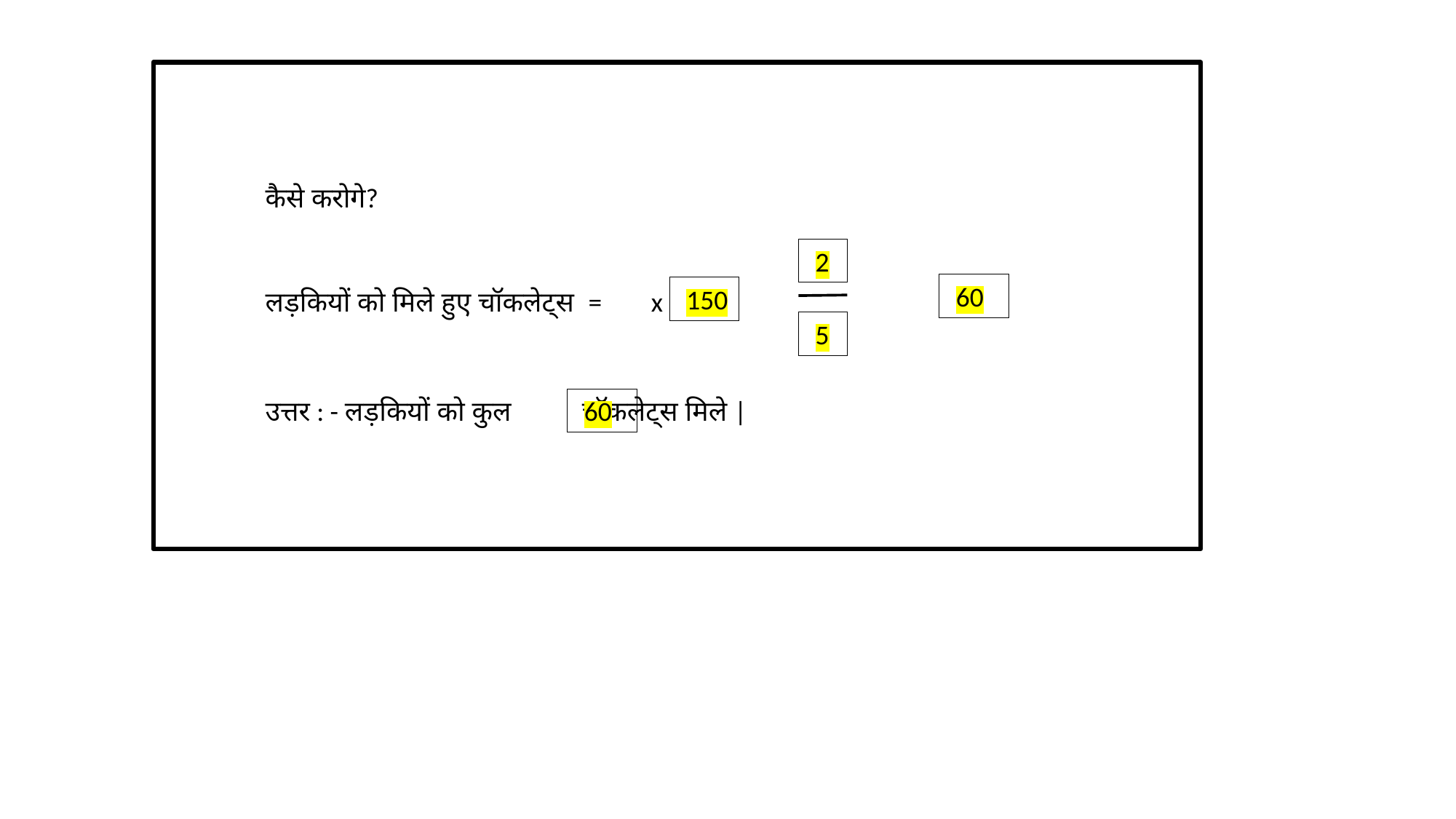

कैसे करोगे?
 2
 60
 150
लड़कियों को मिले हुए चॉकलेट्स  =        x        =
 5
उत्तर : - लड़कियों को कुल          चॉकलेट्स मिले |
 60